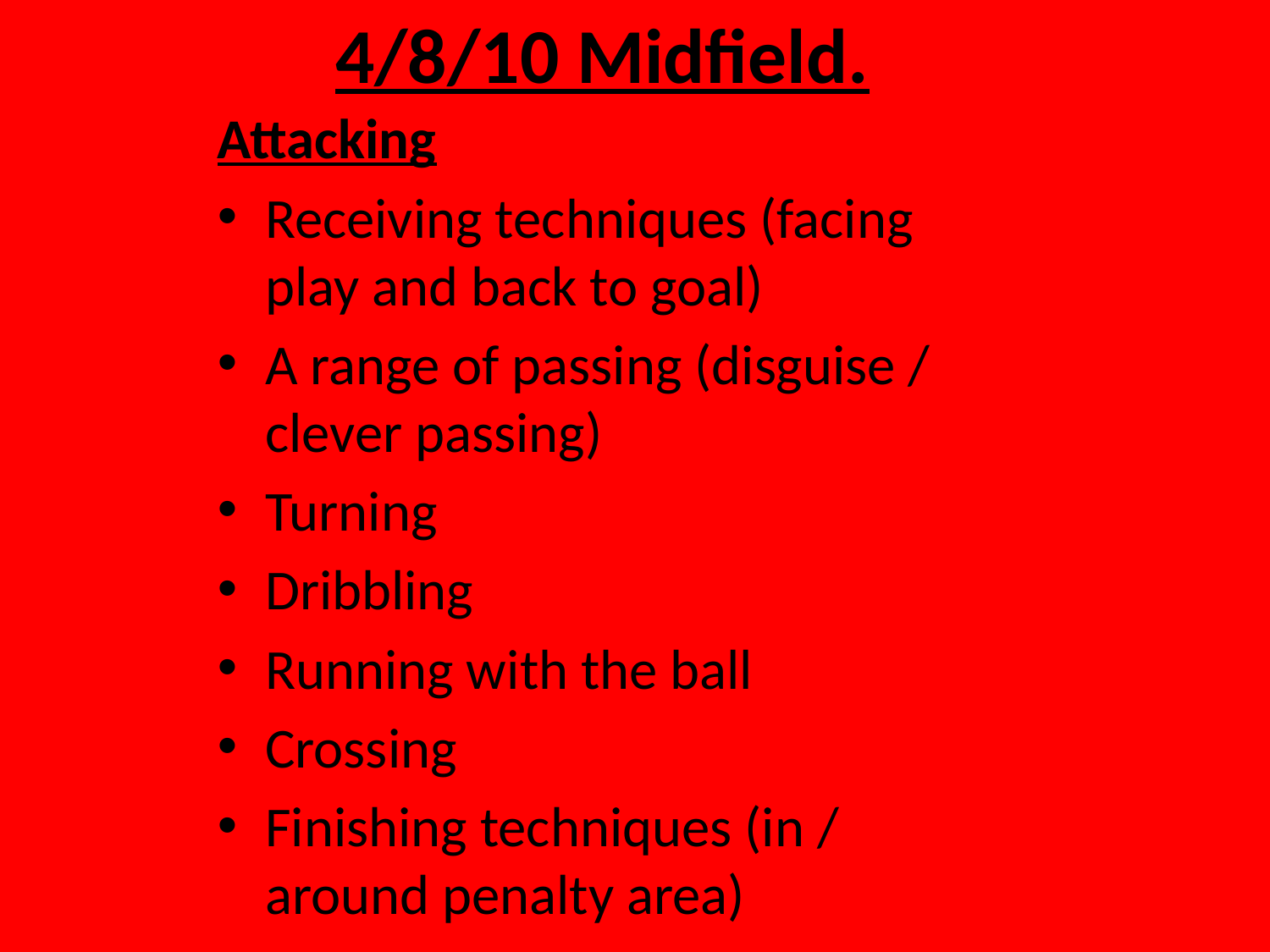

4/8/10 Midfield.
Attacking
Receiving techniques (facing play and back to goal)
A range of passing (disguise / clever passing)
Turning
Dribbling
Running with the ball
Crossing
Finishing techniques (in / around penalty area)